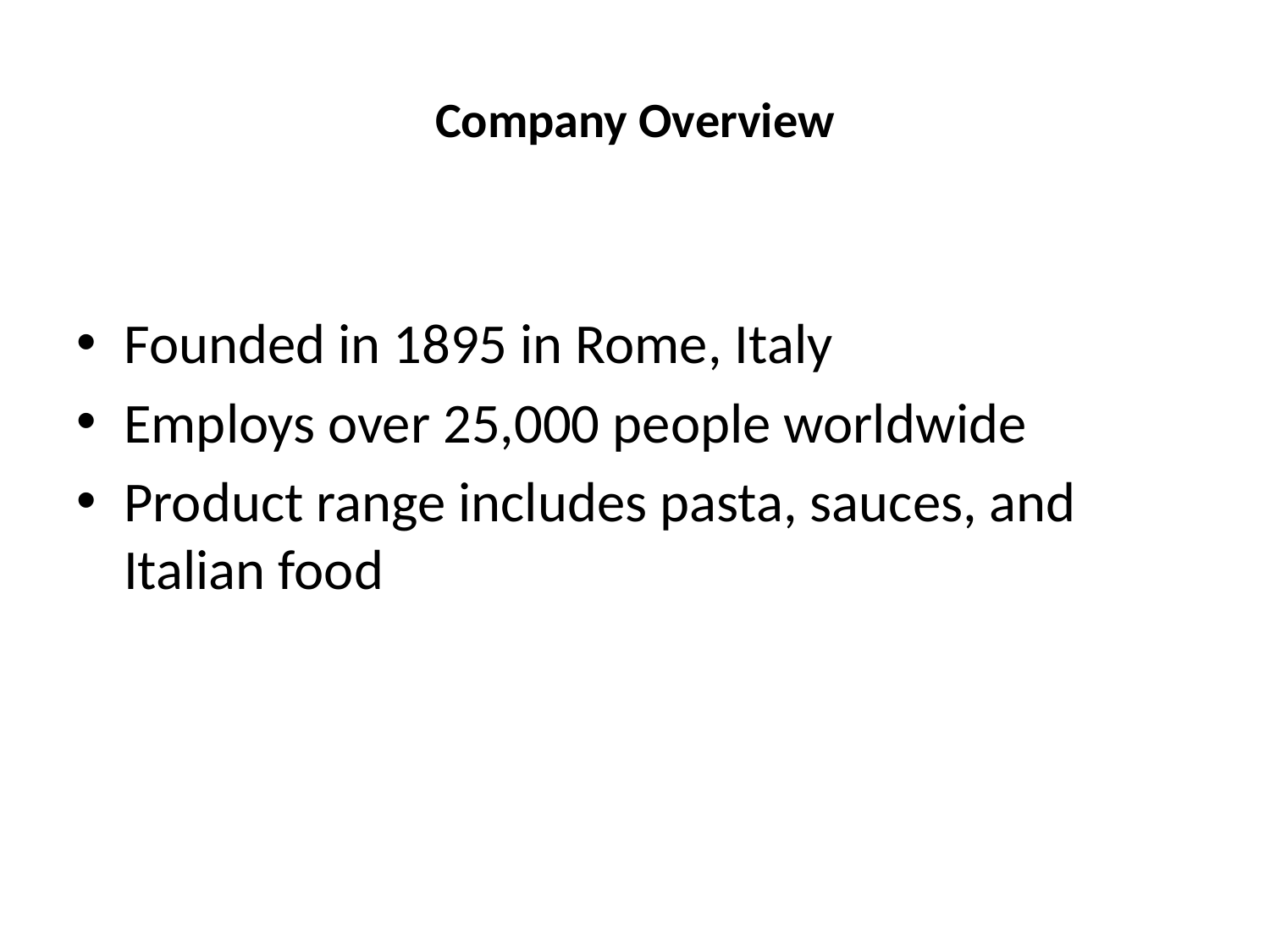

# Company Overview

Founded in 1895 in Rome, Italy
Employs over 25,000 people worldwide
Product range includes pasta, sauces, and Italian food